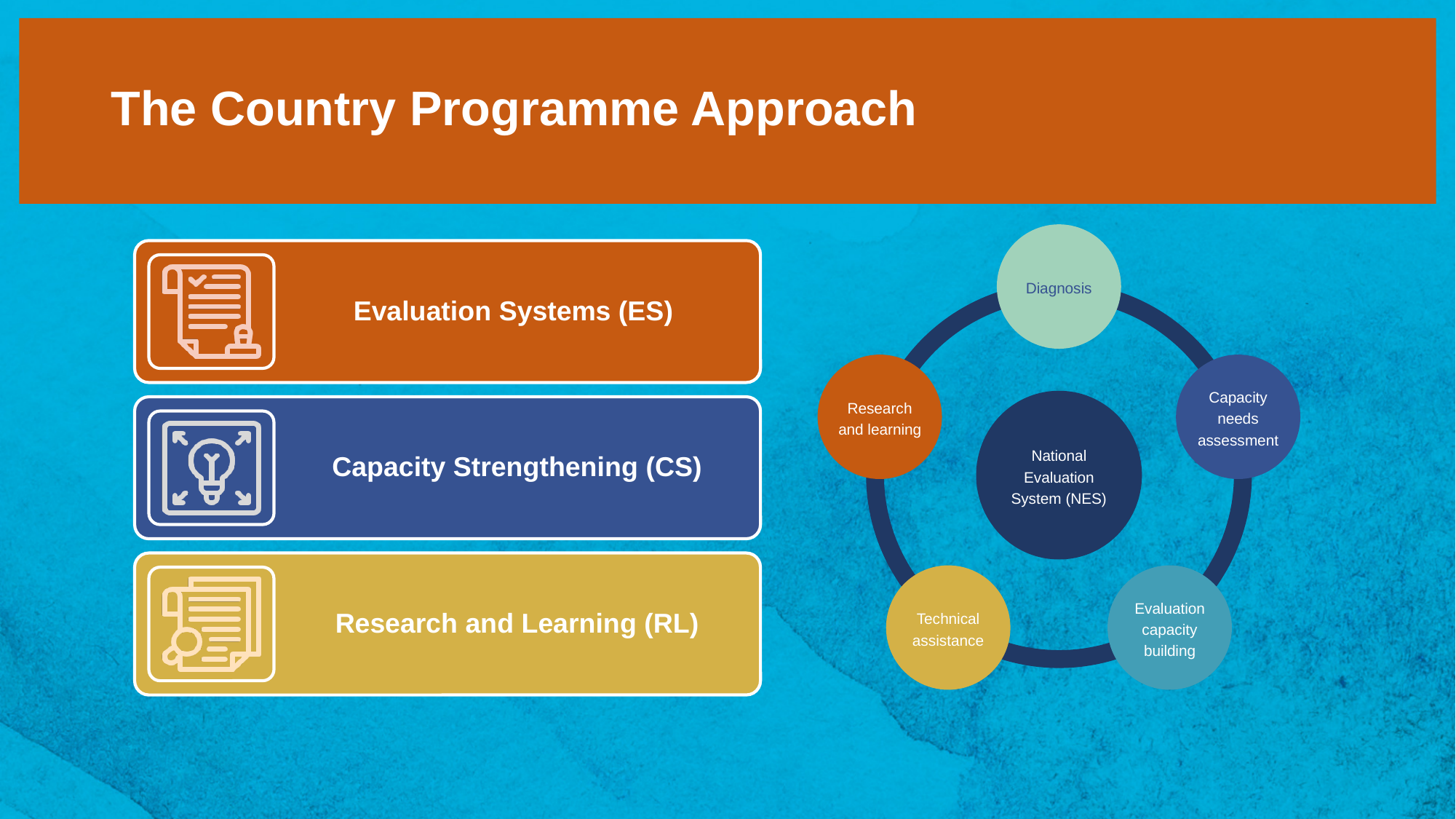

# The Country Programme Approach
National Evaluation System (NES)
Diagnosis
Capacity needs assessment
Evaluation capacity building
Technical assistance
Research and learning
Evaluation Systems (ES)
Capacity Strengthening (CS)
Research and Learning (RL)